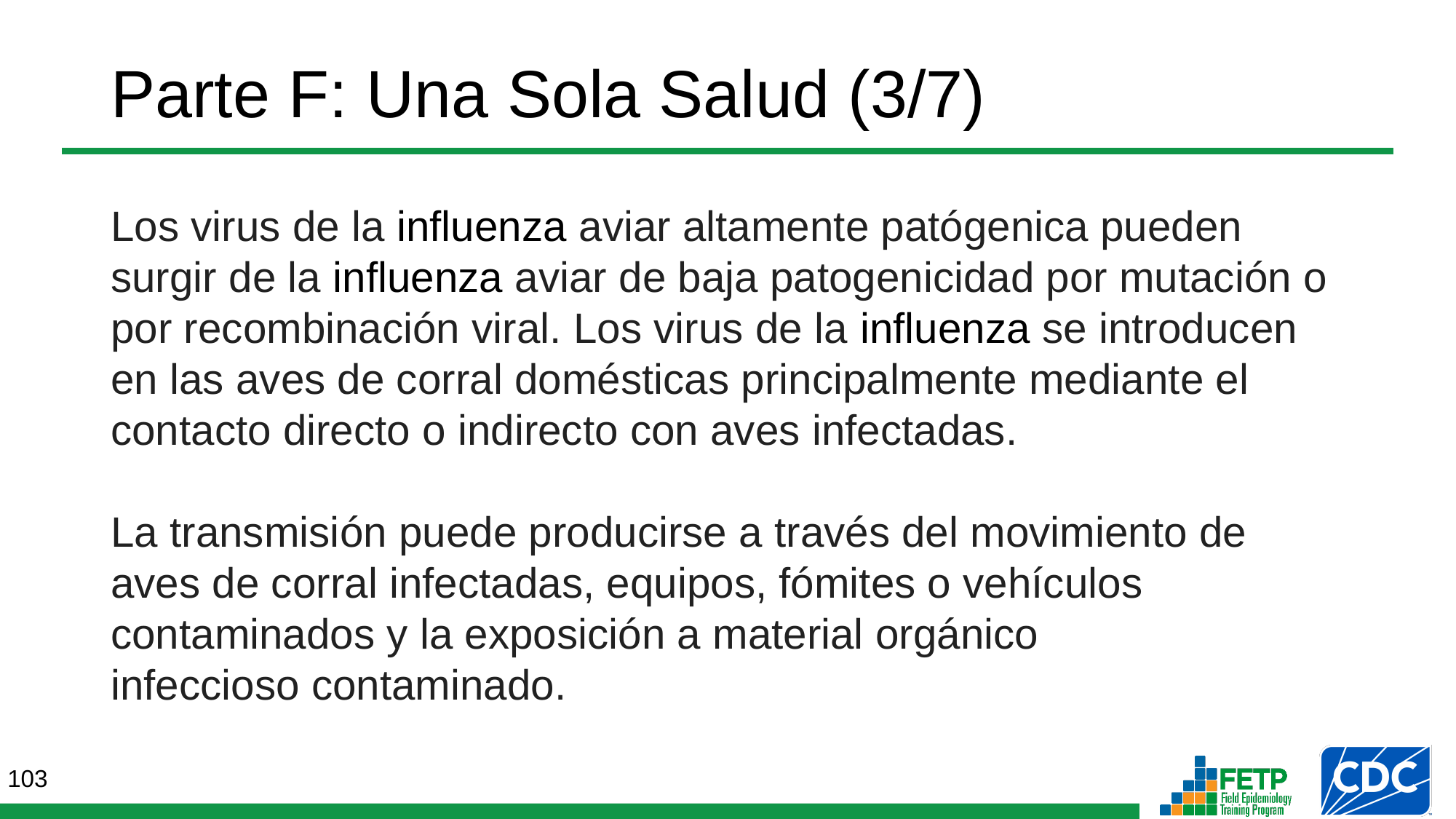

# Parte F: Una Sola Salud (3/7)
Los virus de la influenza aviar altamente patógenica pueden surgir de la influenza aviar de baja patogenicidad por mutación o por recombinación viral. Los virus de la influenza se introducen en las aves de corral domésticas principalmente mediante el contacto directo o indirecto con aves infectadas.

La transmisión puede producirse a través del movimiento de aves de corral infectadas, equipos, fómites o vehículos contaminados y la exposición a material orgánico
infeccioso contaminado.